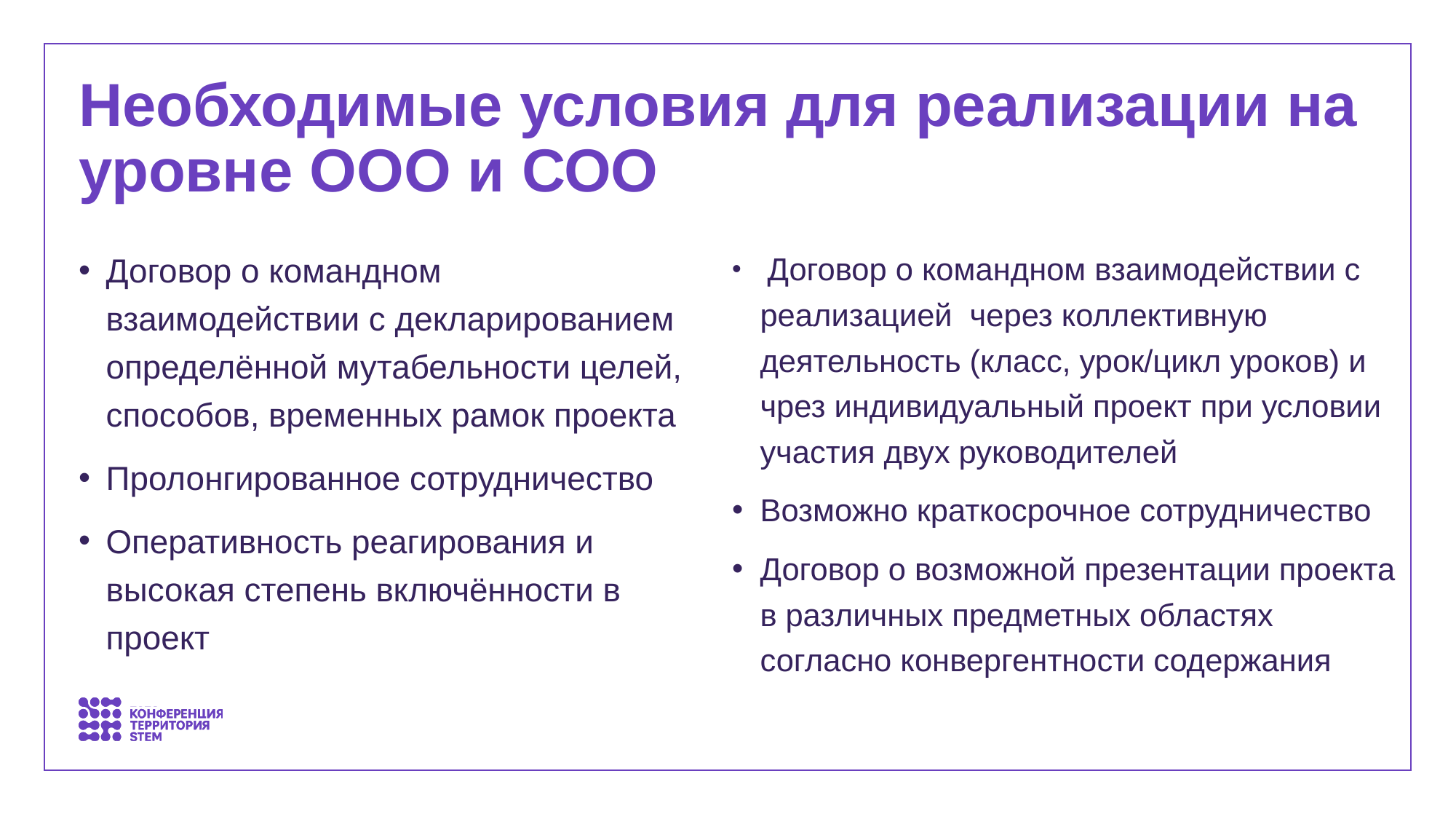

# Необходимые условия для реализации на уровне ООО и СОО
Договор о командном взаимодействии с декларированием определённой мутабельности целей, способов, временных рамок проекта
Пролонгированное сотрудничество
Оперативность реагирования и высокая степень включённости в проект
 Договор о командном взаимодействии с реализацией  через коллективную деятельность (класс, урок/цикл уроков) и чрез индивидуальный проект при условии участия двух руководителей
Возможно краткосрочное сотрудничество
Договор о возможной презентации проекта в различных предметных областях согласно конвергентности содержания